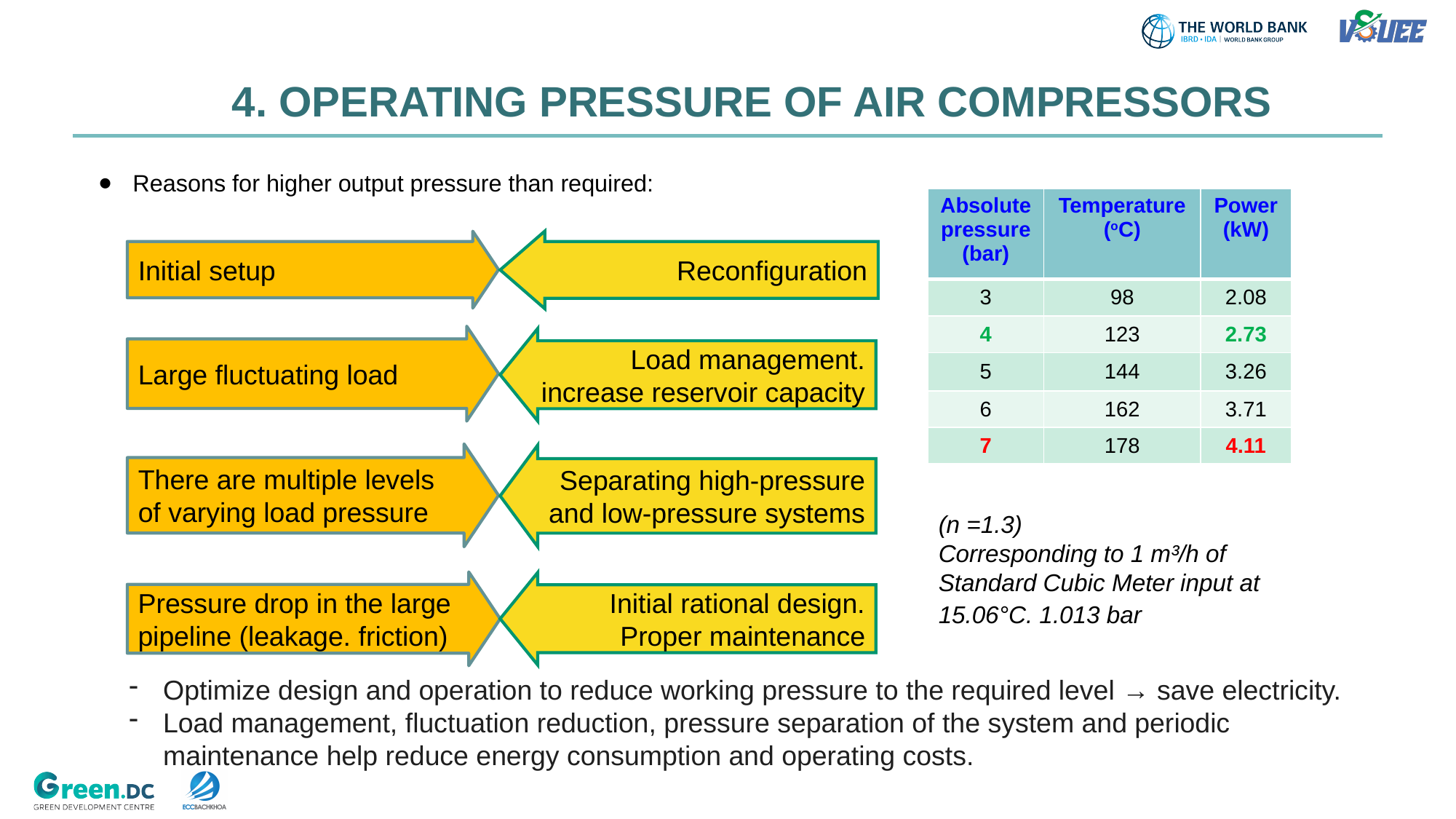

4. OPERATING PRESSURE OF AIR COMPRESSORS
Reasons for higher output pressure than required:

| Absolute pressure(bar) | Temperature (oC) | Power (kW) |
| --- | --- | --- |
| 3 | 98 | 2.08 |
| 4 | 123 | 2.73 |
| 5 | 144 | 3.26 |
| 6 | 162 | 3.71 |
| 7 | 178 | 4.11 |
Reconfiguration
Initial setup
Large fluctuating load
Load management. increase reservoir capacity
There are multiple levels of varying load pressure
Separating high-pressure and low-pressure systems
Pressure drop in the large pipeline (leakage. friction)
Initial rational design. Proper maintenance
(n =1.3)
Corresponding to 1 m³/h of Standard Cubic Meter input at 15.06°C. 1.013 bar
Optimize design and operation to reduce working pressure to the required level → save electricity.
Load management, fluctuation reduction, pressure separation of the system and periodic maintenance help reduce energy consumption and operating costs.